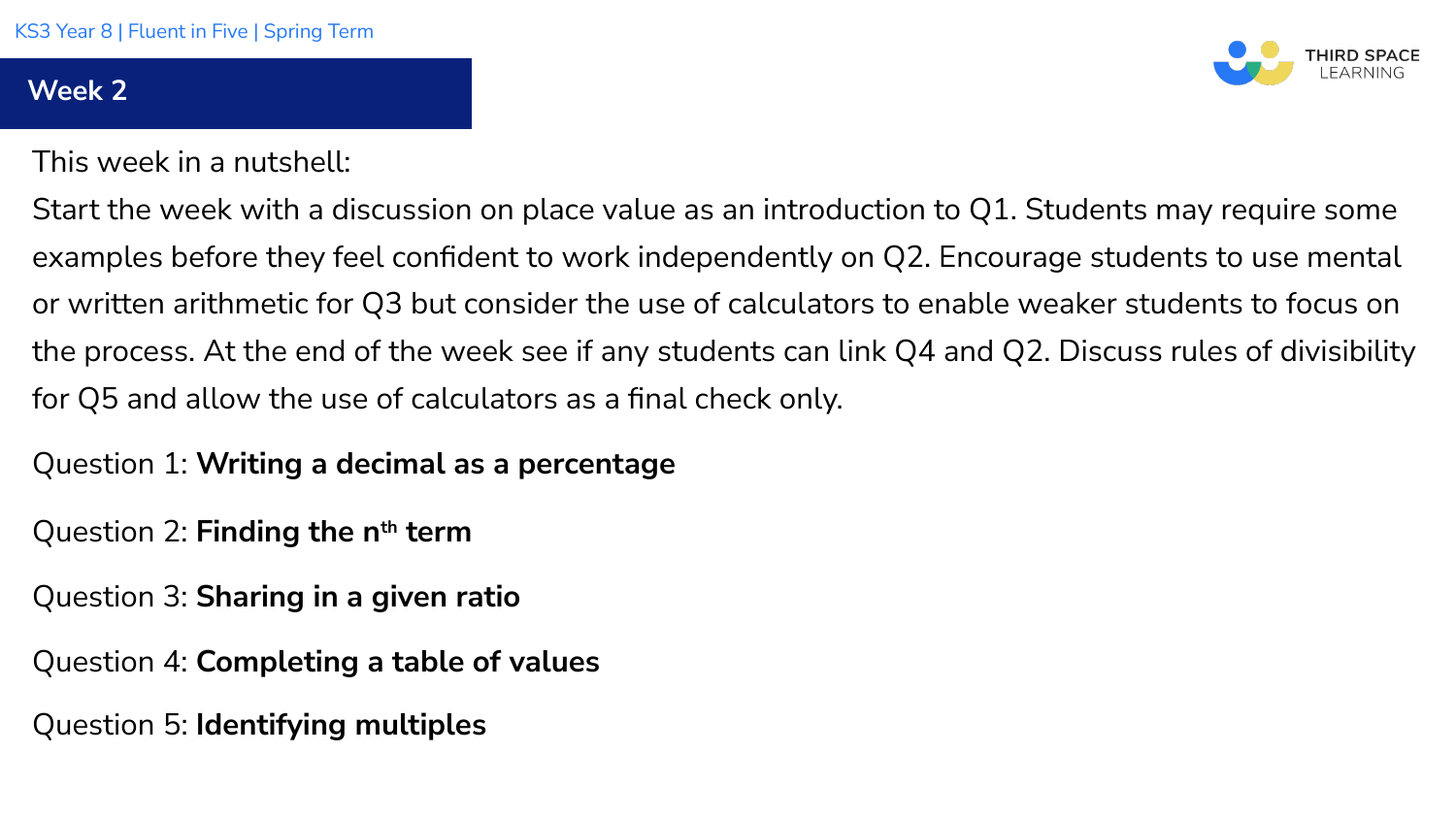

Week 2
| This week in a nutshell: Start the week with a discussion on place value as an introduction to Q1. Students may require some examples before they feel confident to work independently on Q2. Encourage students to use mental or written arithmetic for Q3 but consider the use of calculators to enable weaker students to focus on the process. At the end of the week see if any students can link Q4 and Q2. Discuss rules of divisibility for Q5 and allow the use of calculators as a final check only. |
| --- |
| Question 1: Writing a decimal as a percentage |
| Question 2: Finding the nth term |
| Question 3: Sharing in a given ratio |
| Question 4: Completing a table of values |
| Question 5: Identifying multiples |